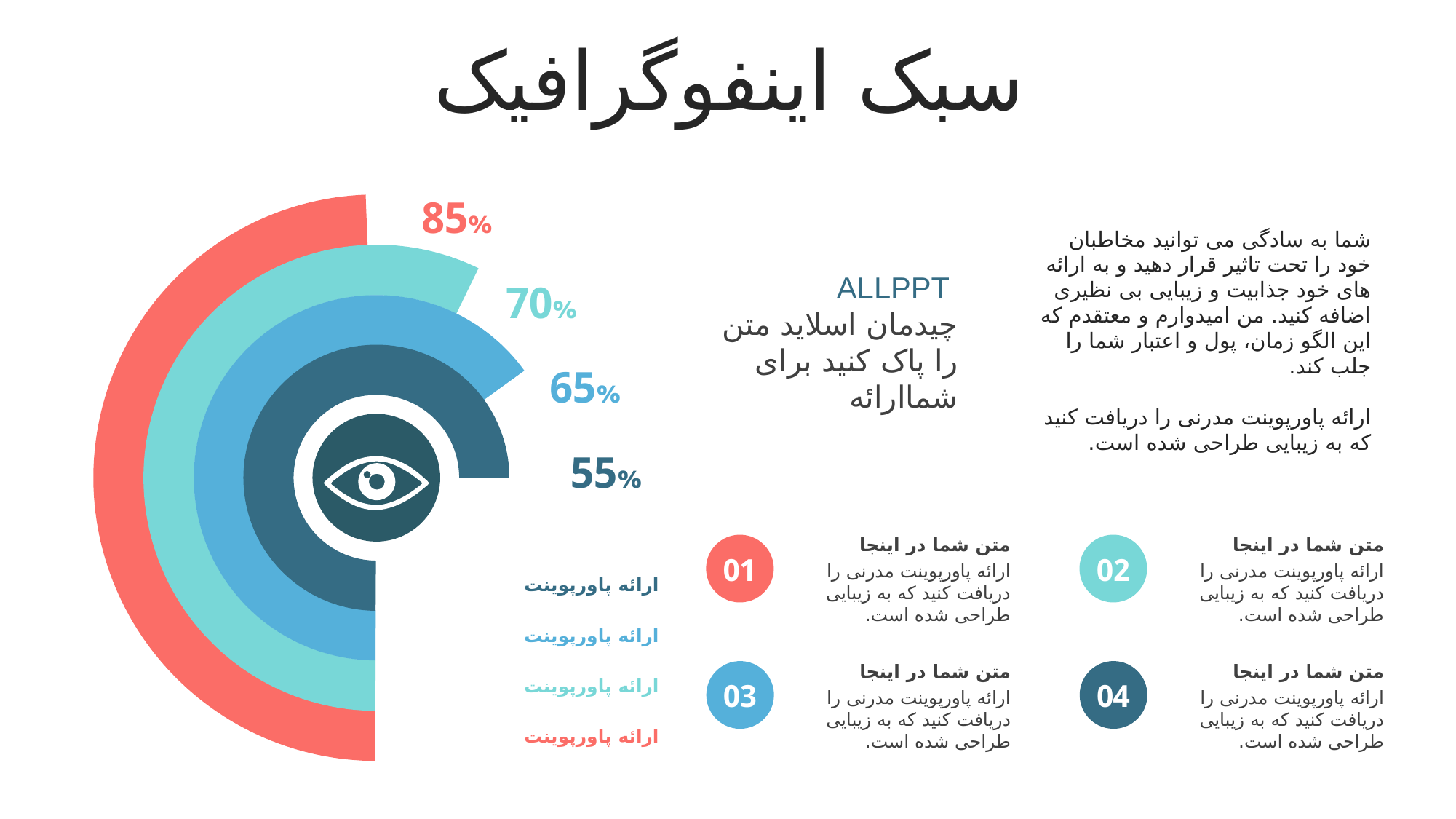

سبک اینفوگرافیک
85%

شما به سادگی می توانید مخاطبان خود را تحت تاثیر قرار دهید و به ارائه های خود جذابیت و زیبایی بی نظیری اضافه کنید. من امیدوارم و معتقدم که این الگو زمان، پول و اعتبار شما را جلب کند.

ارائه پاورپوینت مدرنی را دریافت کنید که به زیبایی طراحی شده است.
70%
ALLPPT
چیدمان اسلاید متن را پاک کنید برای شماارائه
65%

55%

متن شما در اینجا
ارائه پاورپوینت مدرنی را دریافت کنید که به زیبایی طراحی شده است.
متن شما در اینجا
ارائه پاورپوینت مدرنی را دریافت کنید که به زیبایی طراحی شده است.

01

02
ارائه پاورپوینت
ارائه پاورپوینت
متن شما در اینجا
ارائه پاورپوینت مدرنی را دریافت کنید که به زیبایی طراحی شده است.
متن شما در اینجا
ارائه پاورپوینت مدرنی را دریافت کنید که به زیبایی طراحی شده است.

03

04
ارائه پاورپوینت
ارائه پاورپوینت